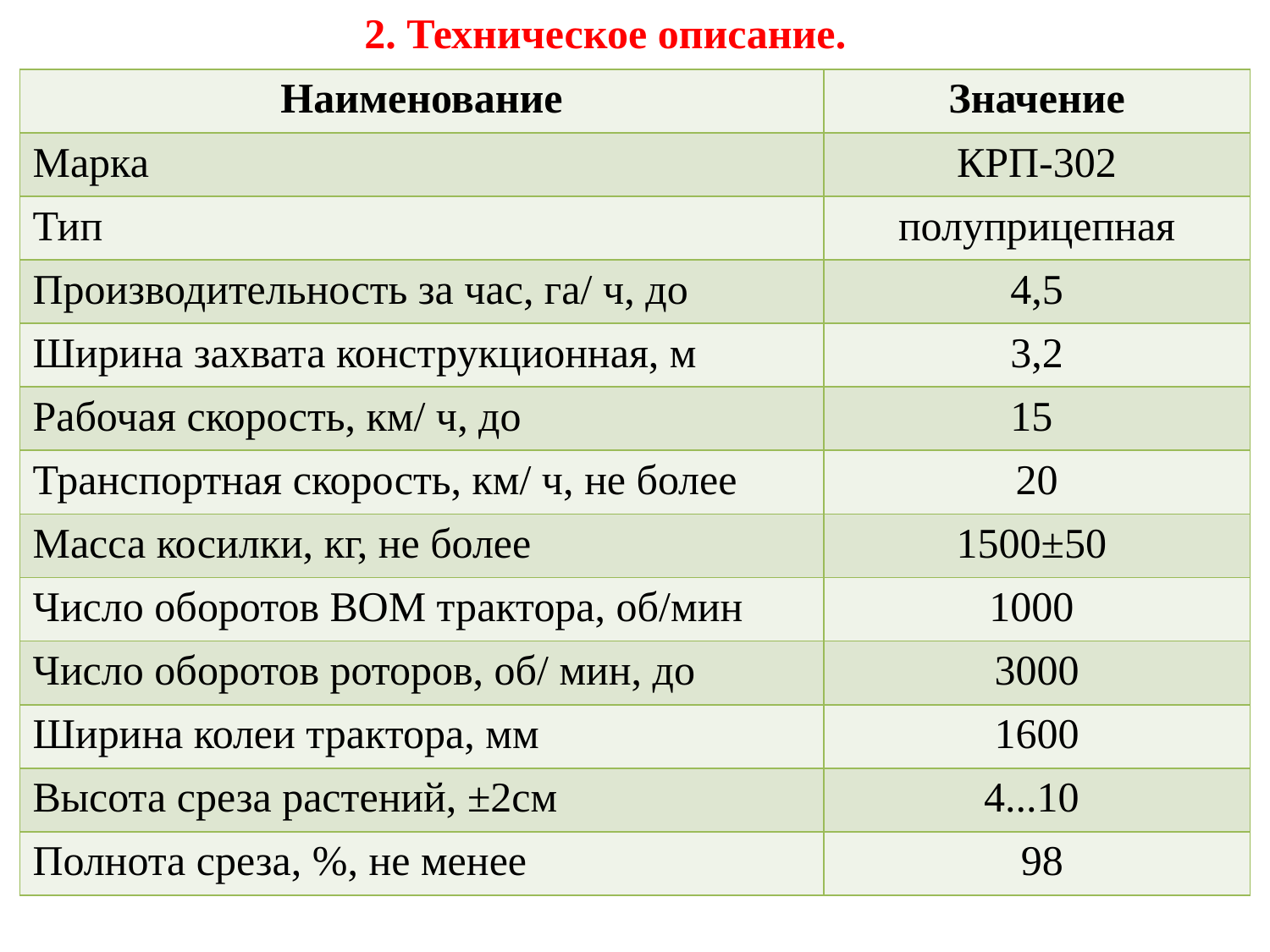

2. Техническое описание.
| Наименование | Значение |
| --- | --- |
| Марка | КРП-302 |
| Тип | полуприцепная |
| Производительность за час, га/ ч, до | 4,5 |
| Ширина захвата конструкционная, м | 3,2 |
| Рабочая скорость, км/ ч, до | 15 |
| Транспортная скорость, км/ ч, не более | 20 |
| Масса косилки, кг, не более | 1500±50 |
| Число оборотов ВОМ трактора, об/мин | 1000 |
| Число оборотов роторов, об/ мин, до | 3000 |
| Ширина колеи трактора, мм | 1600 |
| Высота среза растений, ±2см | 4...10 |
| Полнота среза, %, не менее | 98 |